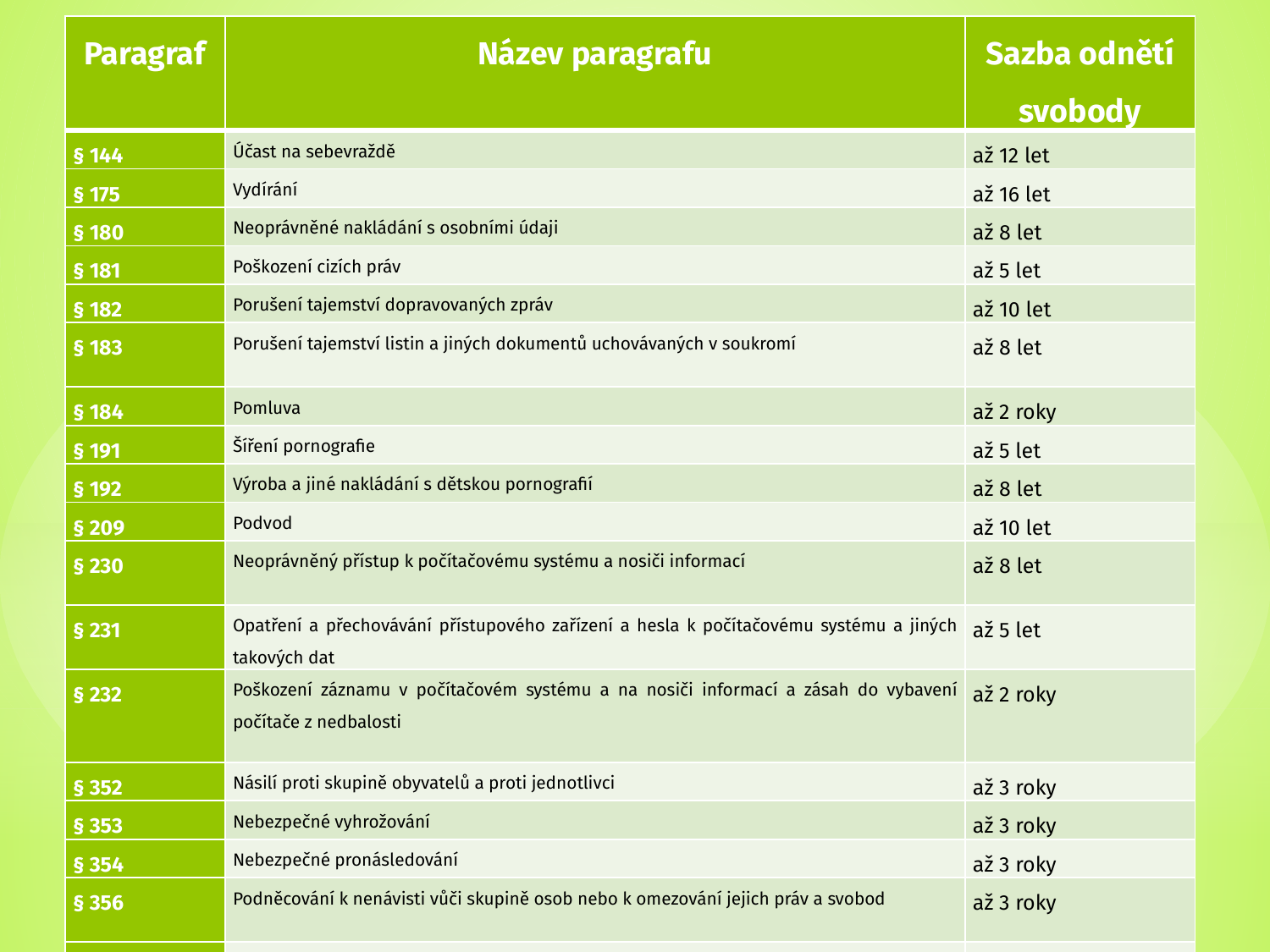

| Paragraf | Název paragrafu | Sazba odnětí svobody |
| --- | --- | --- |
| § 144 | Účast na sebevraždě | až 12 let |
| § 175 | Vydírání | až 16 let |
| § 180 | Neoprávněné nakládání s osobními údaji | až 8 let |
| § 181 | Poškození cizích práv | až 5 let |
| § 182 | Porušení tajemství dopravovaných zpráv | až 10 let |
| § 183 | Porušení tajemství listin a jiných dokumentů uchovávaných v soukromí | až 8 let |
| § 184 | Pomluva | až 2 roky |
| § 191 | Šíření pornografie | až 5 let |
| § 192 | Výroba a jiné nakládání s dětskou pornografií | až 8 let |
| § 209 | Podvod | až 10 let |
| § 230 | Neoprávněný přístup k počítačovému systému a nosiči informací | až 8 let |
| § 231 | Opatření a přechovávání přístupového zařízení a hesla k počítačovému systému a jiných takových dat | až 5 let |
| § 232 | Poškození záznamu v počítačovém systému a na nosiči informací a zásah do vybavení počítače z nedbalosti | až 2 roky |
| § 352 | Násilí proti skupině obyvatelů a proti jednotlivci | až 3 roky |
| § 353 | Nebezpečné vyhrožování | až 3 roky |
| § 354 | Nebezpečné pronásledování | až 3 roky |
| § 356 | Podněcování k nenávisti vůči skupině osob nebo k omezování jejich práv a svobod | až 3 roky |
| § 357 | Šíření poplašné zprávy | až 8 let |